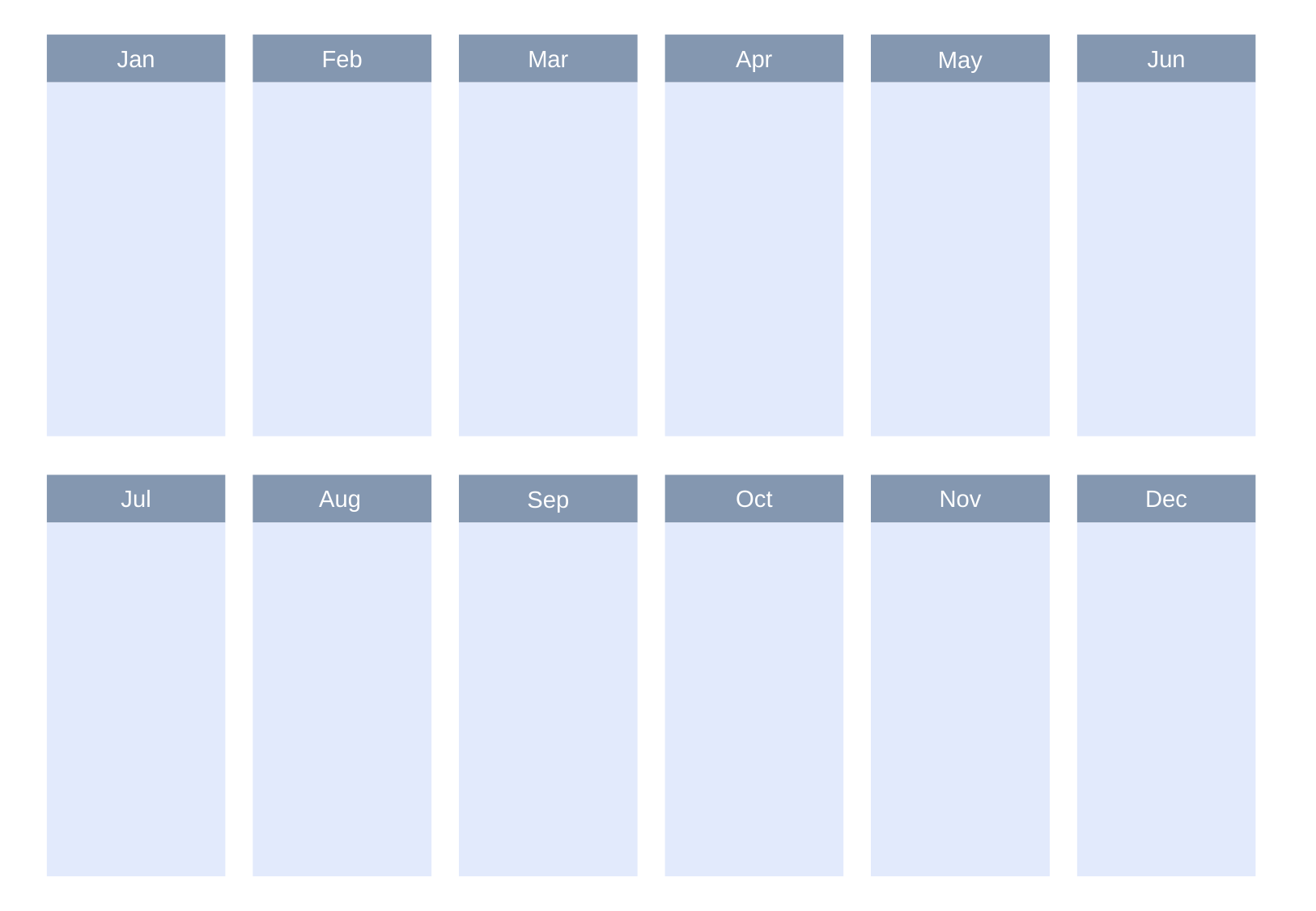

Jun
Apr
Mar
Jan
Feb
May

Aug
Jul
Oct
Nov
Dec
Sep